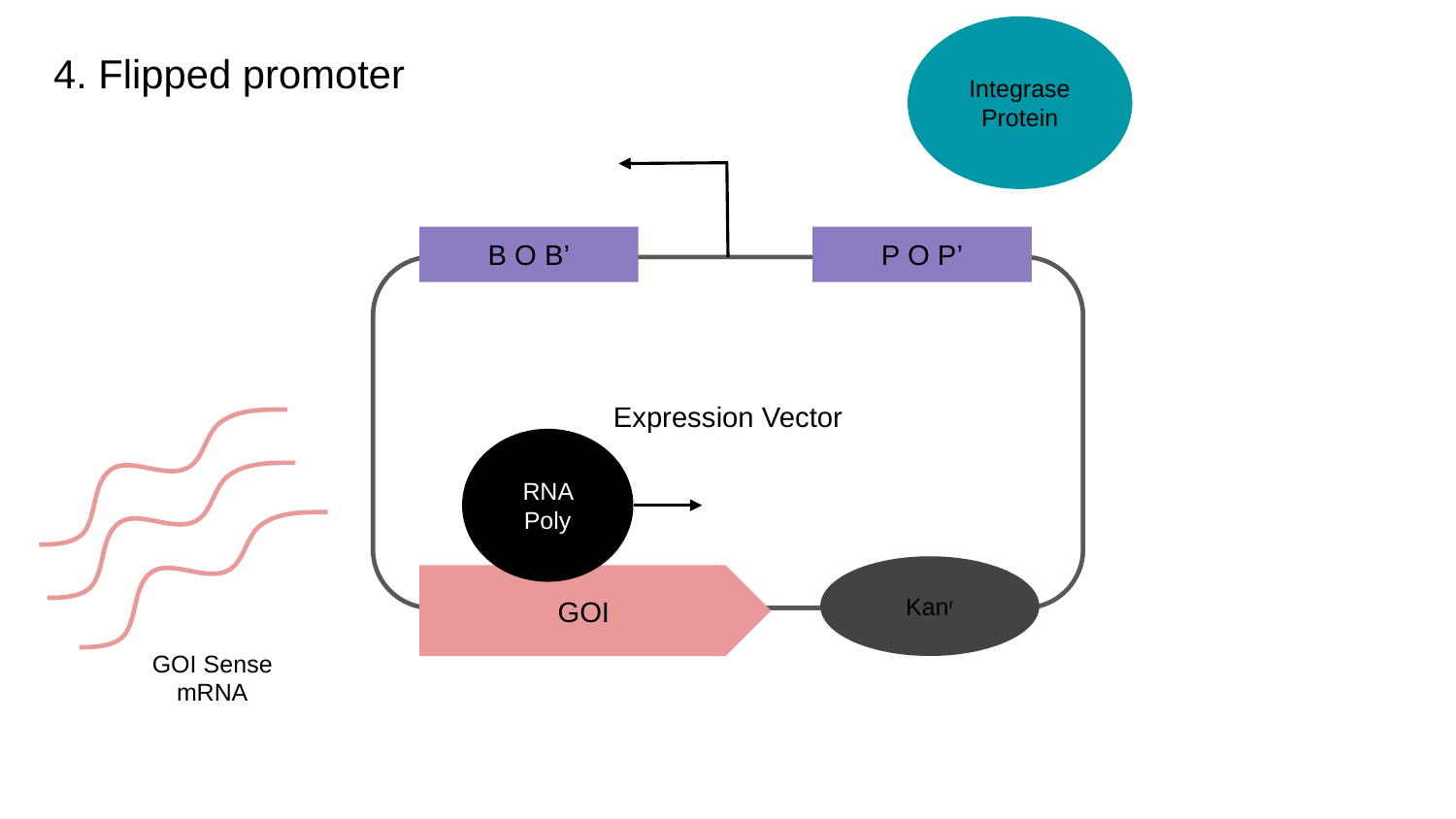

Integrase Protein
4. Flipped promoter
B O B’
P O P’

Expression Vector

GOI Sense mRNA
RNA Poly
Kanr
GOI